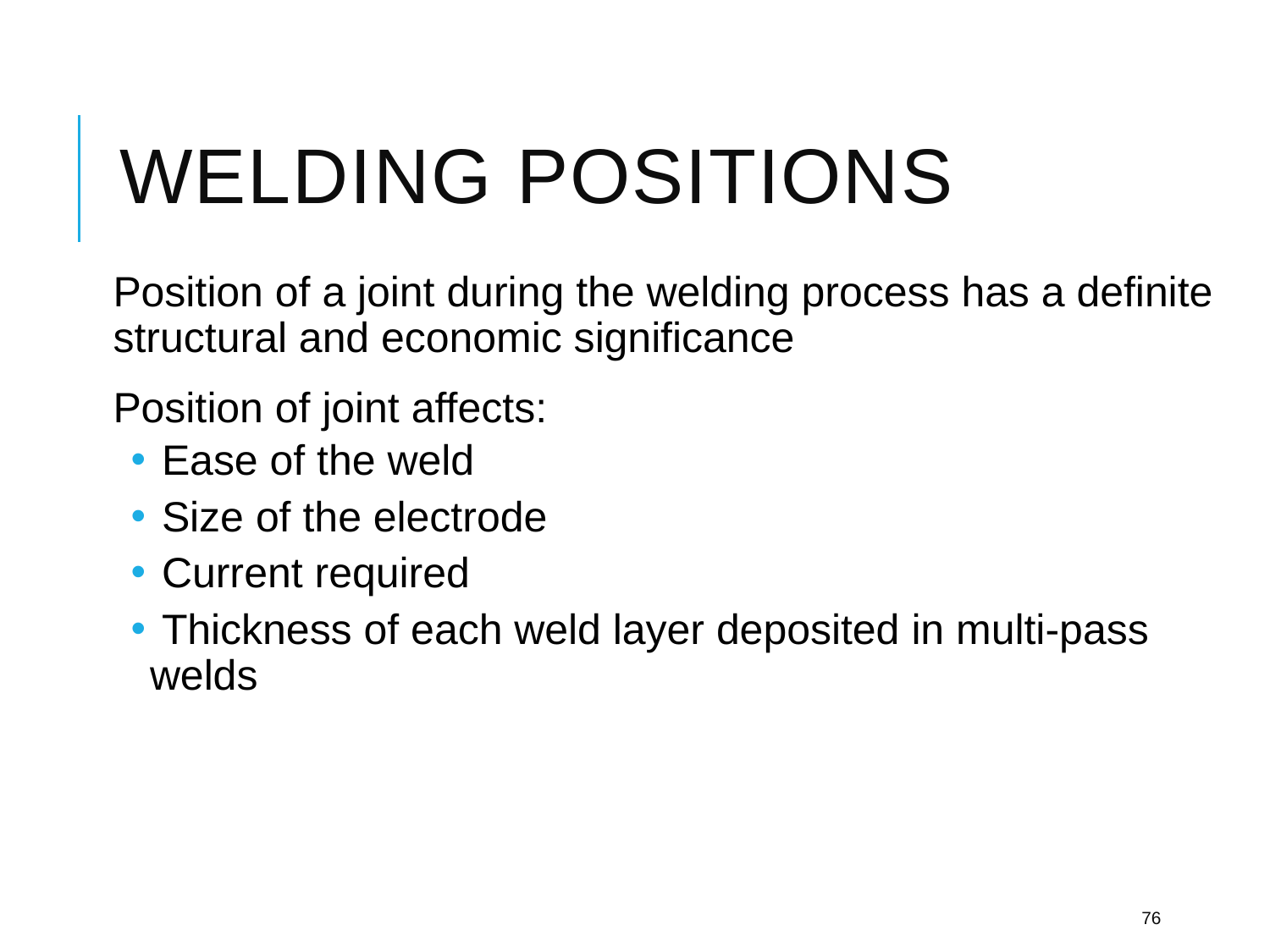

# WelDing positions
Position of a joint during the welding process has a definite structural and economic significance
Position of joint affects:
 Ease of the weld
 Size of the electrode
 Current required
 Thickness of each weld layer deposited in multi-pass welds
76